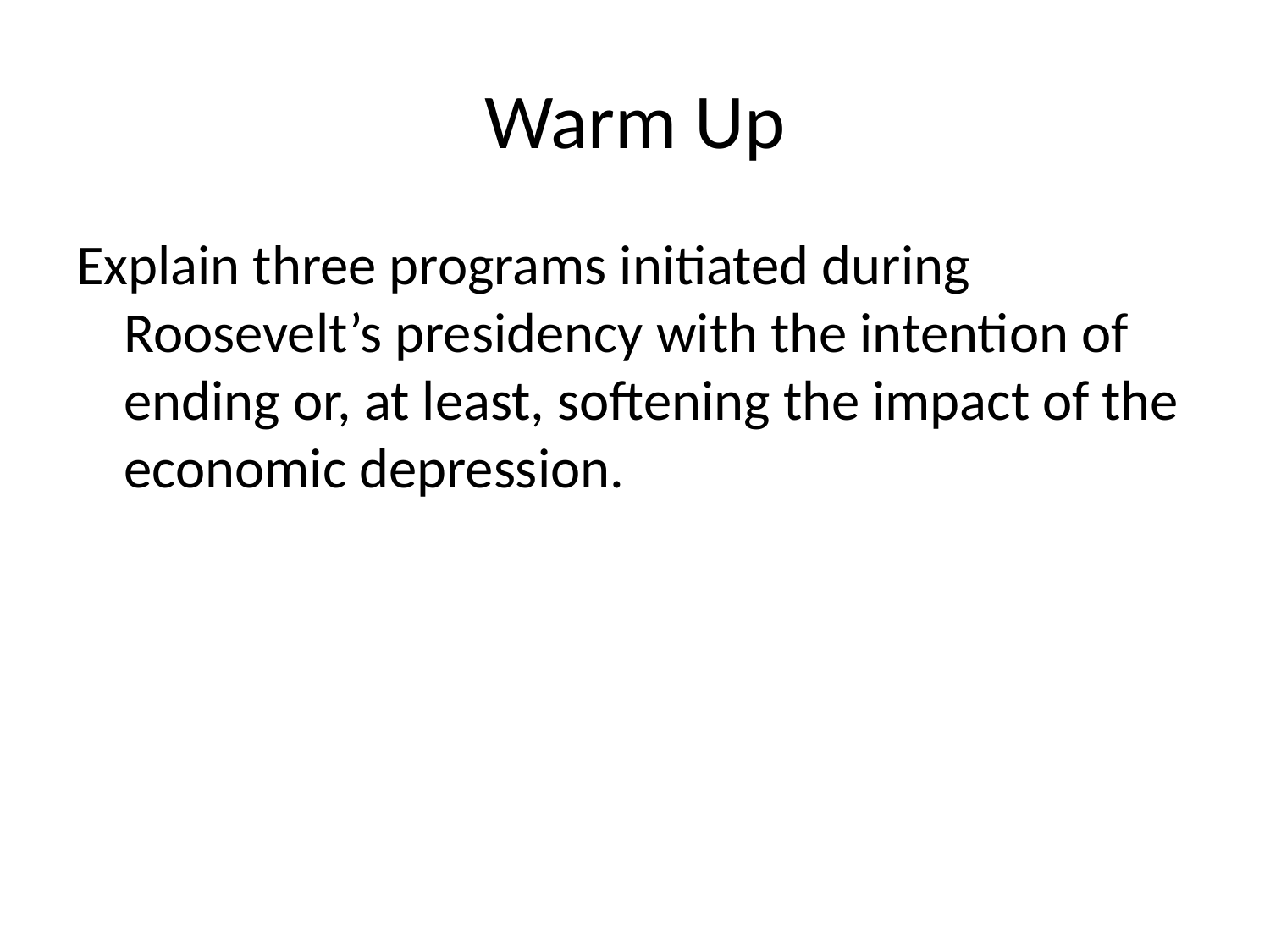

# Warm Up
Explain three programs initiated during  Roosevelt’s presidency with the intention of ending or, at least, softening the impact of the economic depression.